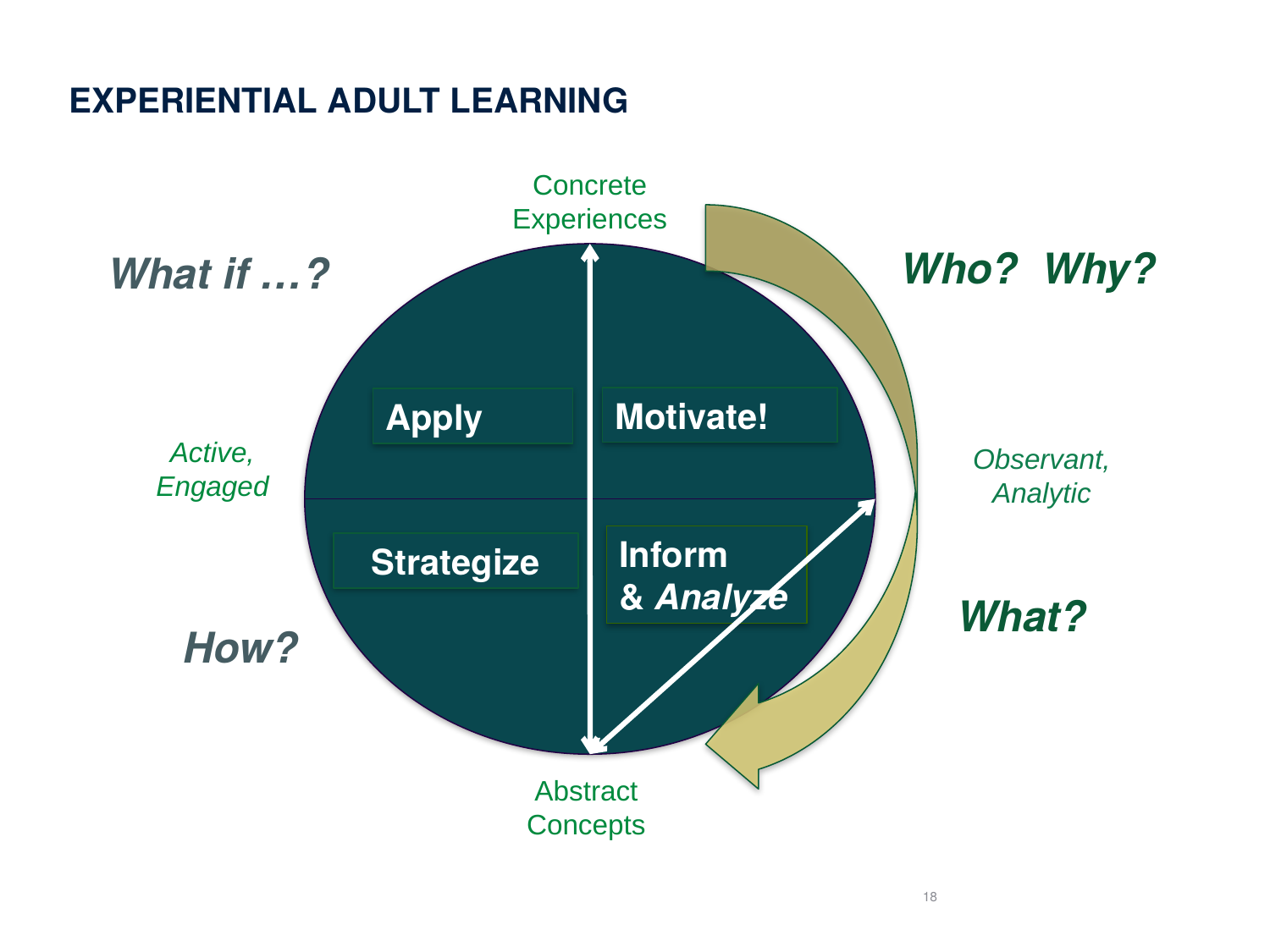

Experiential Adult Learning
Concrete
Experiences

Who?  Why?

What if …?

Motivate!
Inform
& Analyze
Apply
Active,
Engaged
Observant,
Analytic
Strategize
What?
How?
Abstract
Concepts
18